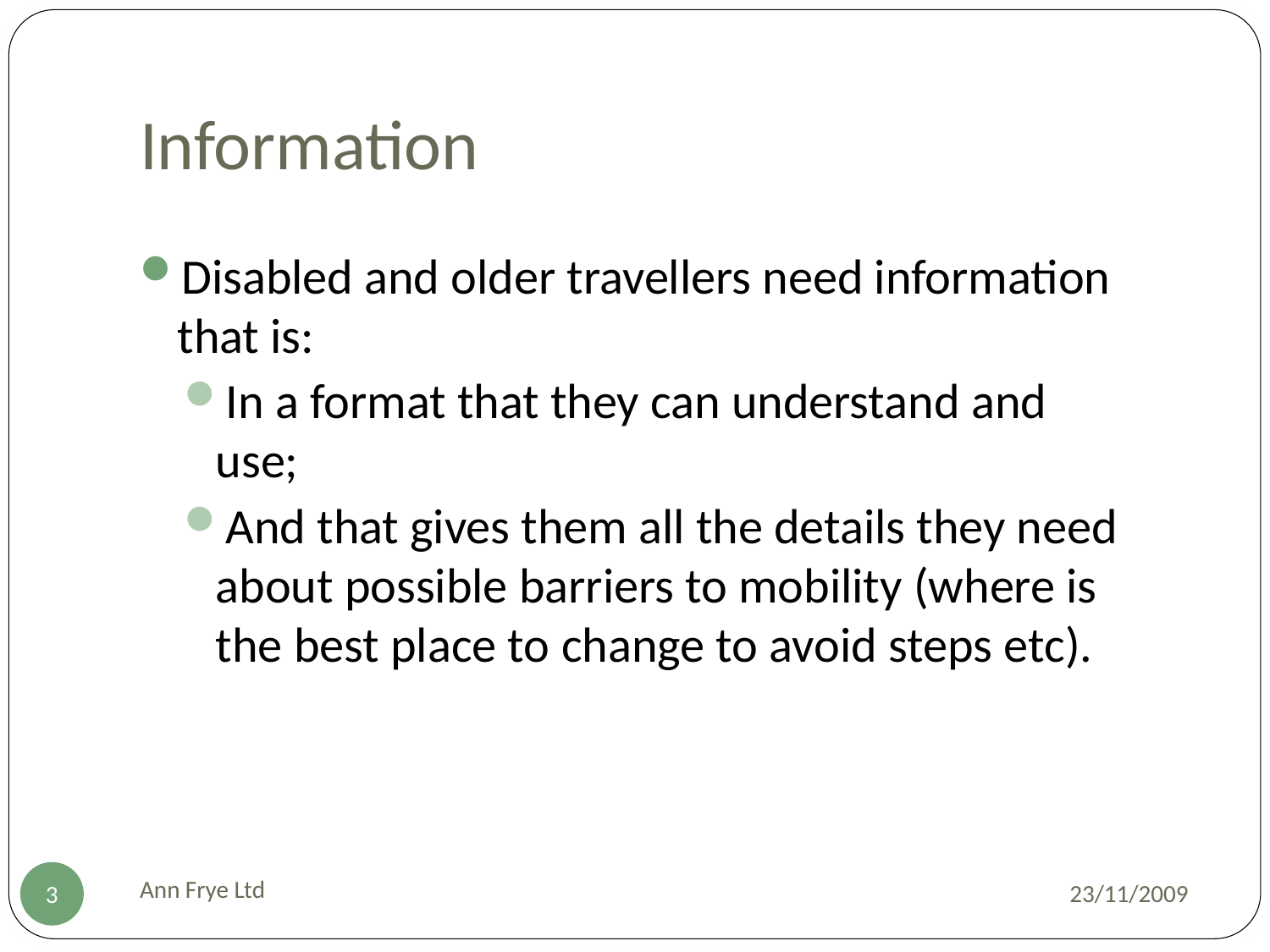

# Information
Disabled and older travellers need information that is:
In a format that they can understand and use;
And that gives them all the details they need about possible barriers to mobility (where is the best place to change to avoid steps etc).
Ann Frye Ltd
23/11/2009
3